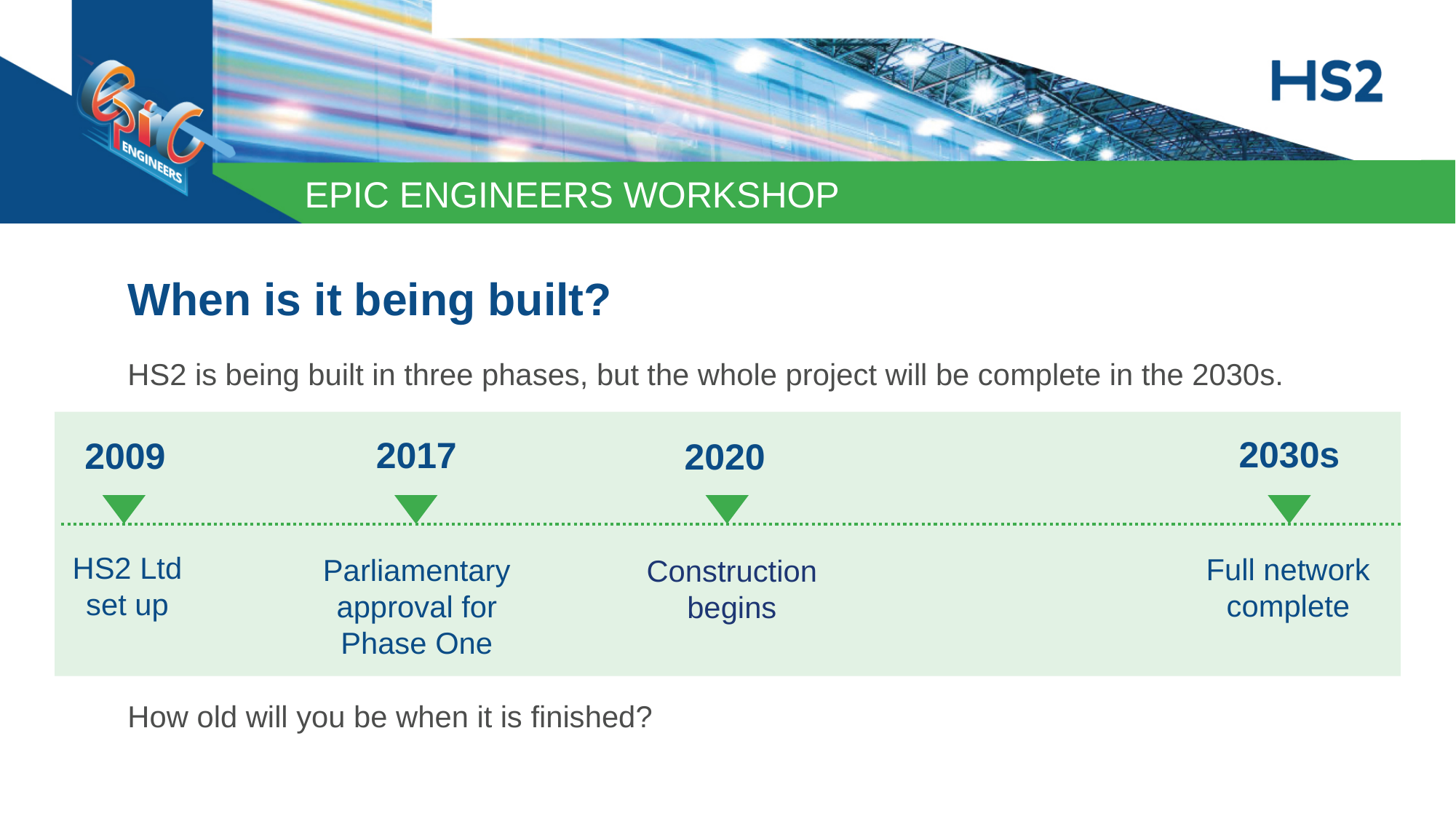

When is it being built?
HS2 is being built in three phases, but the whole project will be complete in the 2030s.

2030s
2017
2009
2020

HS2 Ltd set up
Full network complete
Parliamentary approval for Phase One
Construction begins
How old will you be when it is finished?